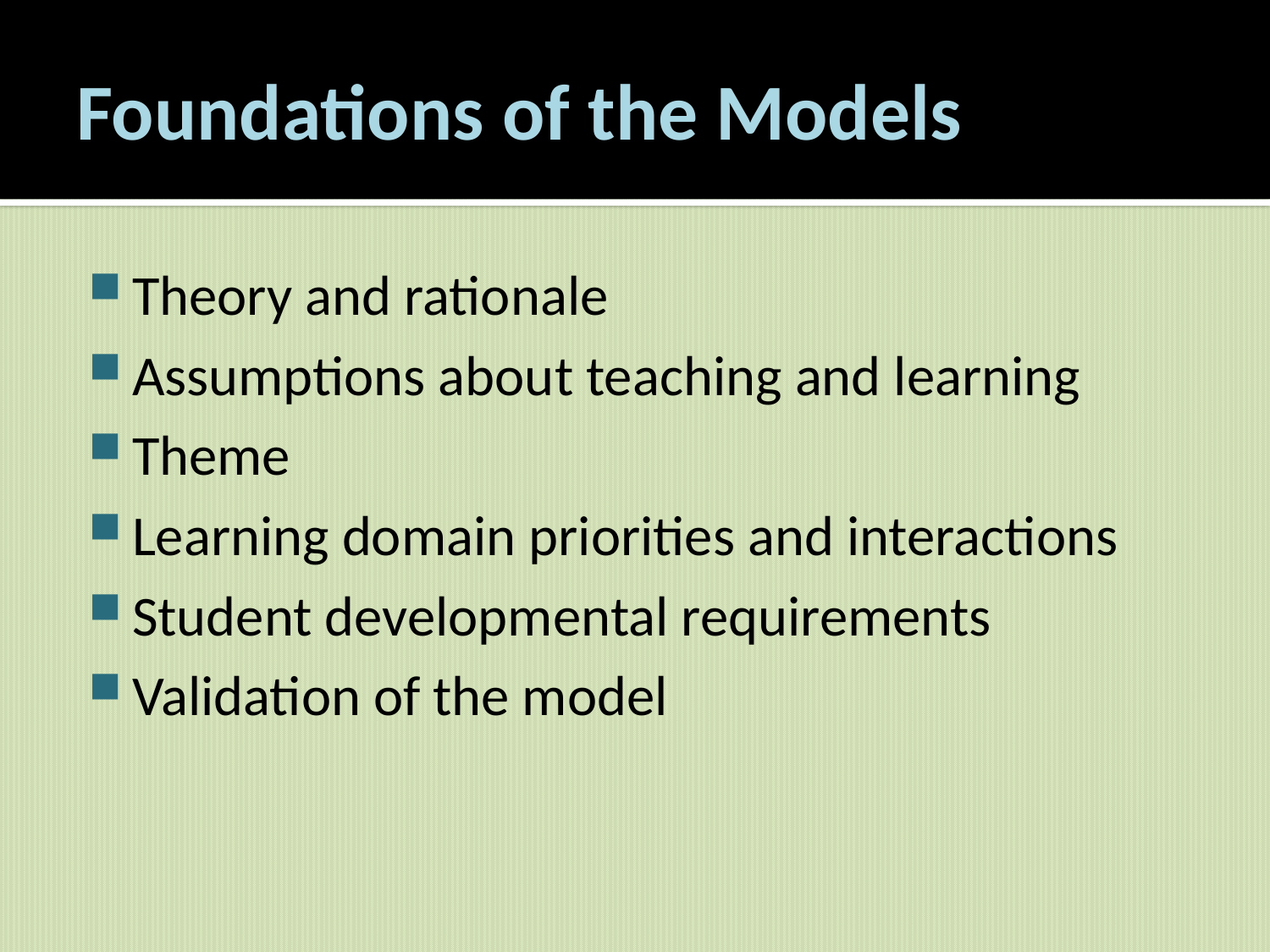

# Foundations of the Models
Theory and rationale
Assumptions about teaching and learning
Theme
Learning domain priorities and interactions
Student developmental requirements
Validation of the model